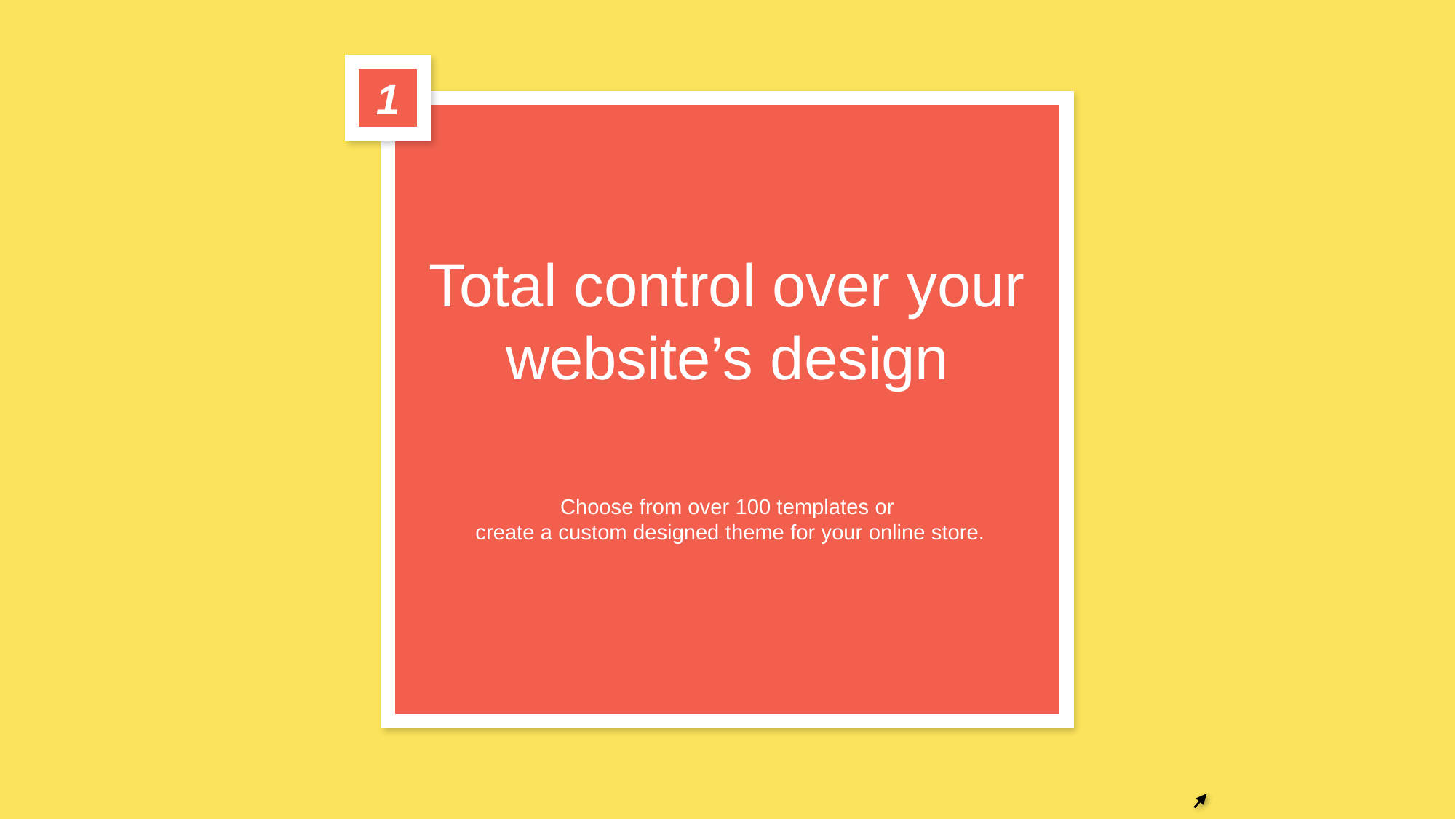

1

Total control over your website’s design

Choose from over 100 templates or
 create a custom designed theme for your online store.